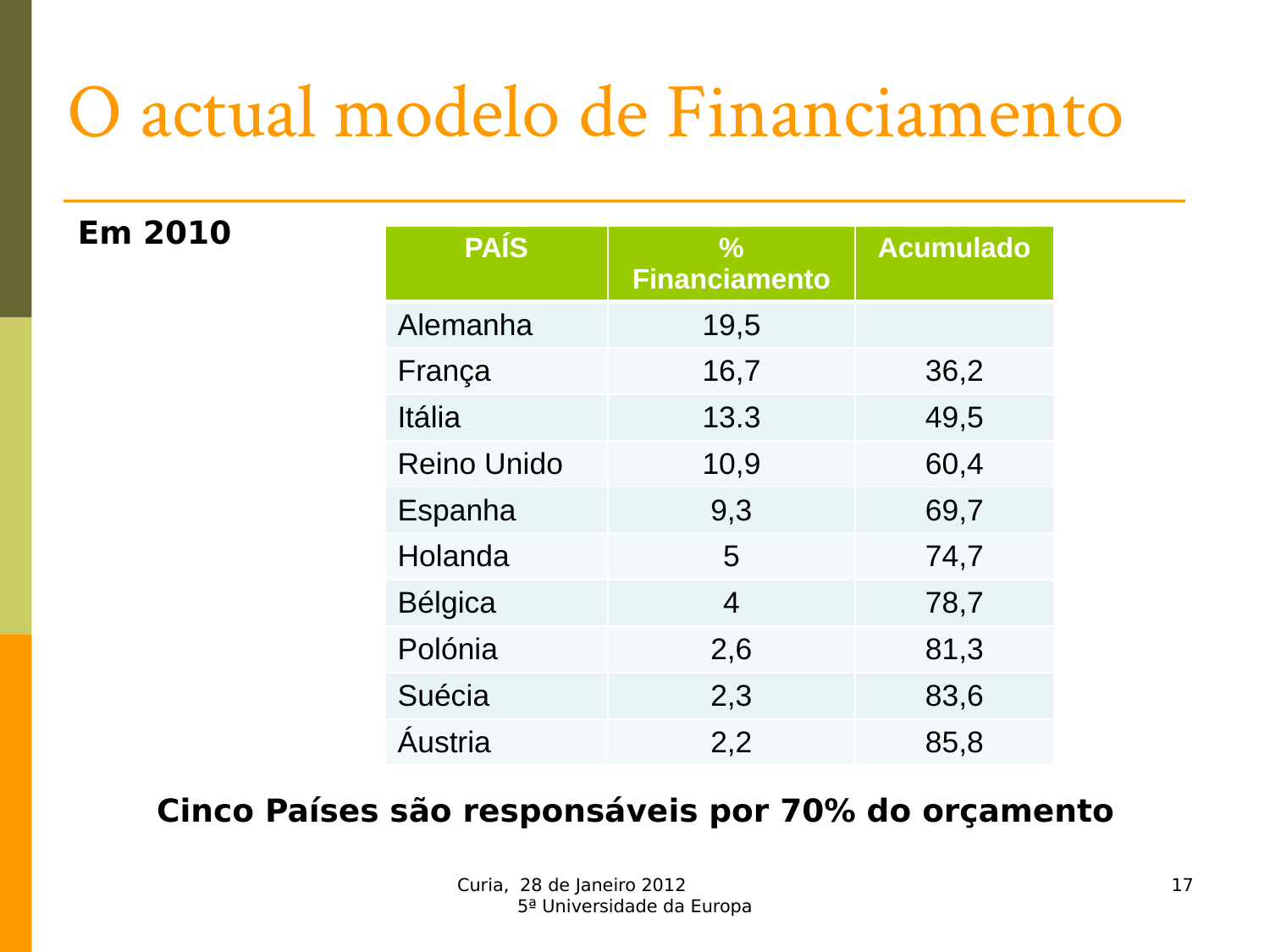

O actual modelo de Financiamento
Em 2010

Cinco Países são responsáveis por 70% do orçamento
| PAÍS | % Financiamento | Acumulado |
| --- | --- | --- |
| Alemanha | 19,5 |  |
| França | 16,7 | 36,2 |
| Itália | 13.3 | 49,5 |
| Reino Unido | 10,9 | 60,4 |
| Espanha | 9,3 | 69,7 |
| Holanda | 5 | 74,7 |
| Bélgica | 4 | 78,7 |
| Polónia | 2,6 | 81,3 |
| Suécia | 2,3 | 83,6 |
| Áustria | 2,2 | 85,8 |
Curia,  28 de Janeiro 2012                        5ª Universidade da Europa
17